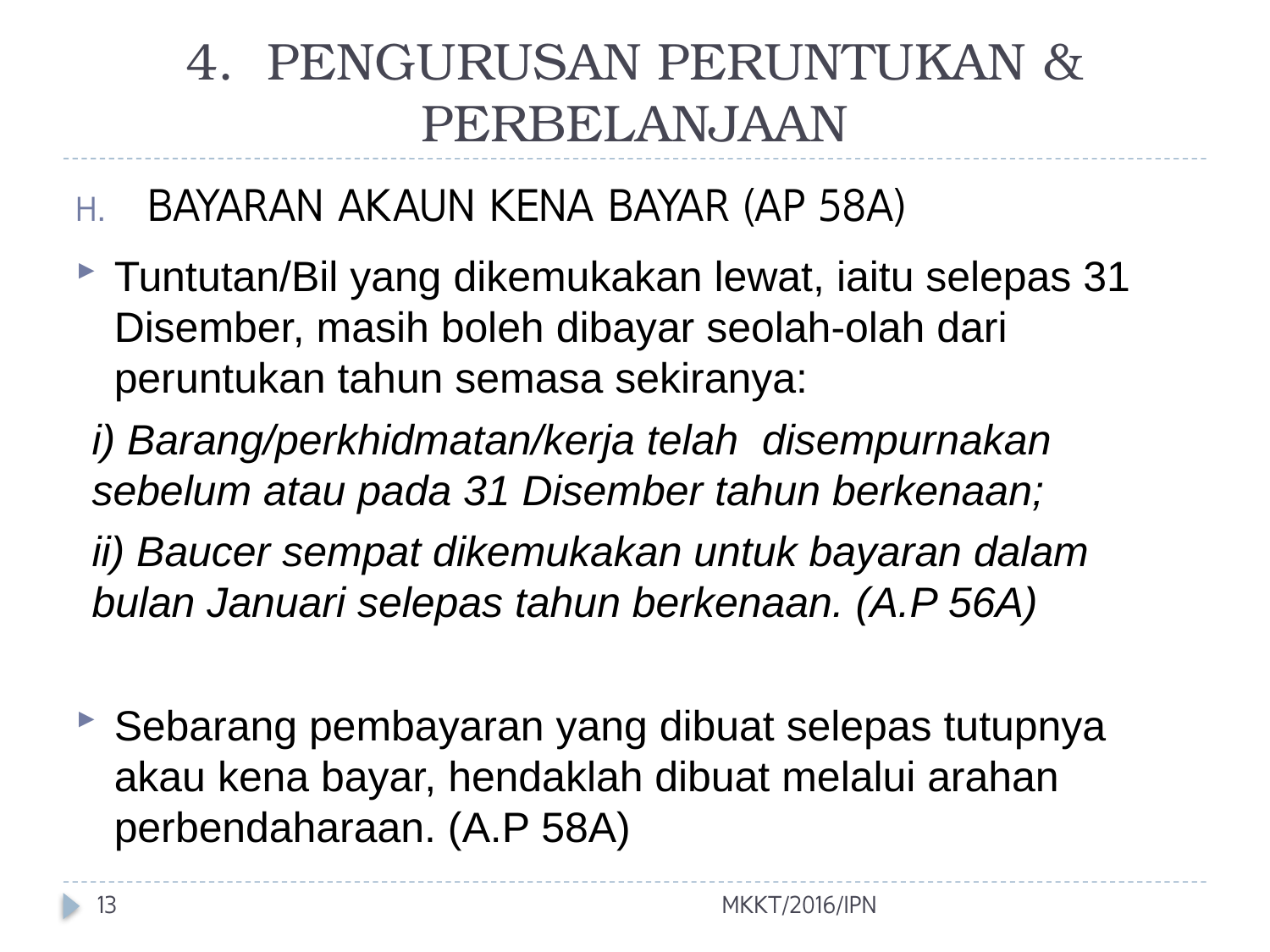

# 4.  PENGURUSAN PERUNTUKAN & PERBELANJAAN
BAYARAN AKAUN KENA BAYAR (AP 58A)
Tuntutan/Bil yang dikemukakan lewat, iaitu selepas 31 Disember, masih boleh dibayar seolah-olah dari peruntukan tahun semasa sekiranya:
i) Barang/perkhidmatan/kerja telah  disempurnakan sebelum atau pada 31 Disember tahun berkenaan;
ii) Baucer sempat dikemukakan untuk bayaran dalam bulan Januari selepas tahun berkenaan. (A.P 56A)

Sebarang pembayaran yang dibuat selepas tutupnya akau kena bayar, hendaklah dibuat melalui arahan perbendaharaan. (A.P 58A)
13
MKKT/2016/IPN